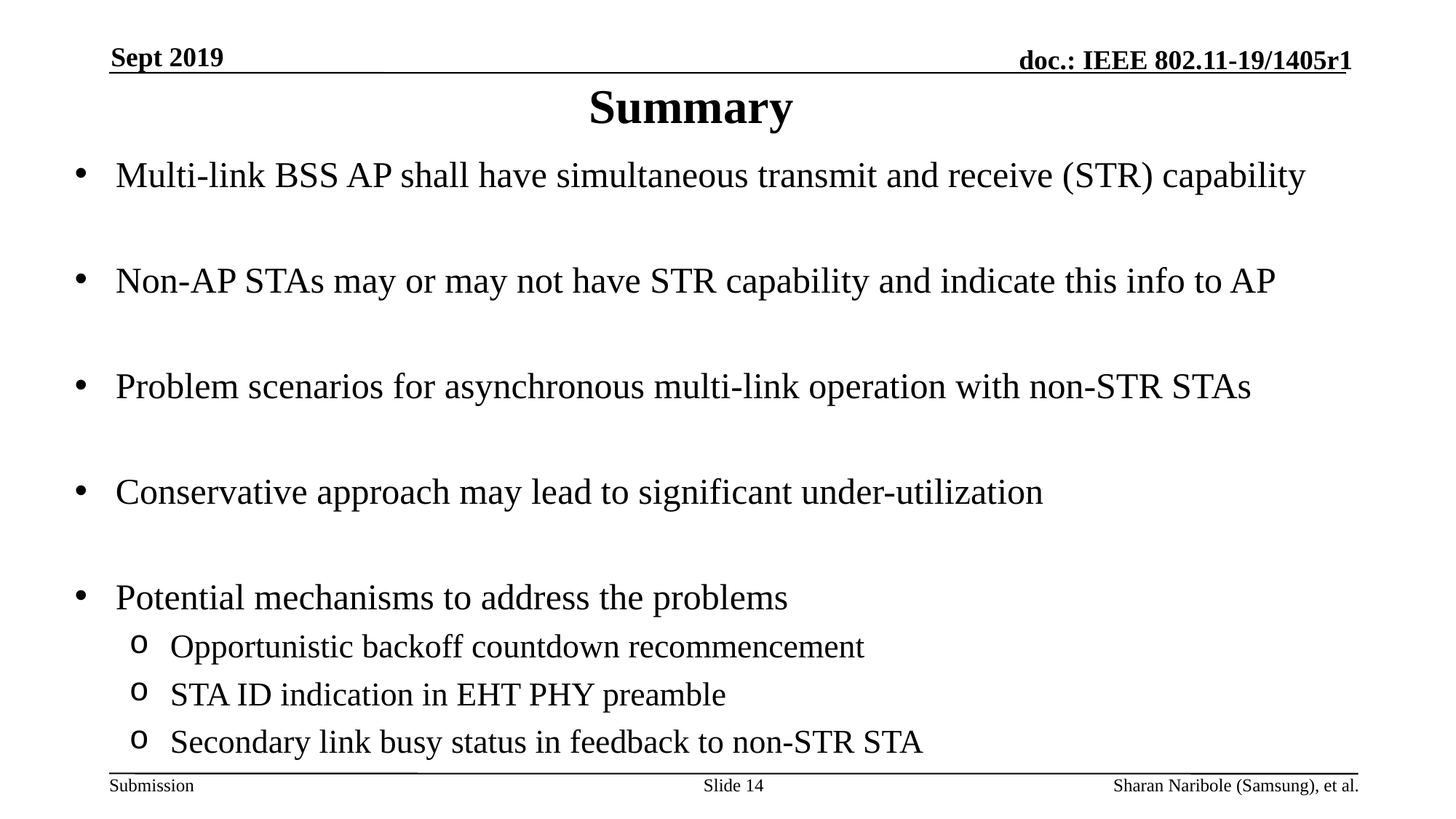

Sept 2019
# Summary
Multi-link BSS AP shall have simultaneous transmit and receive (STR) capability

Non-AP STAs may or may not have STR capability and indicate this info to AP

Problem scenarios for asynchronous multi-link operation with non-STR STAs

Conservative approach may lead to significant under-utilization

Potential mechanisms to address the problems
Opportunistic backoff countdown recommencement
STA ID indication in EHT PHY preamble
Secondary link busy status in feedback to non-STR STA
Slide 14
Sharan Naribole (Samsung), et al.